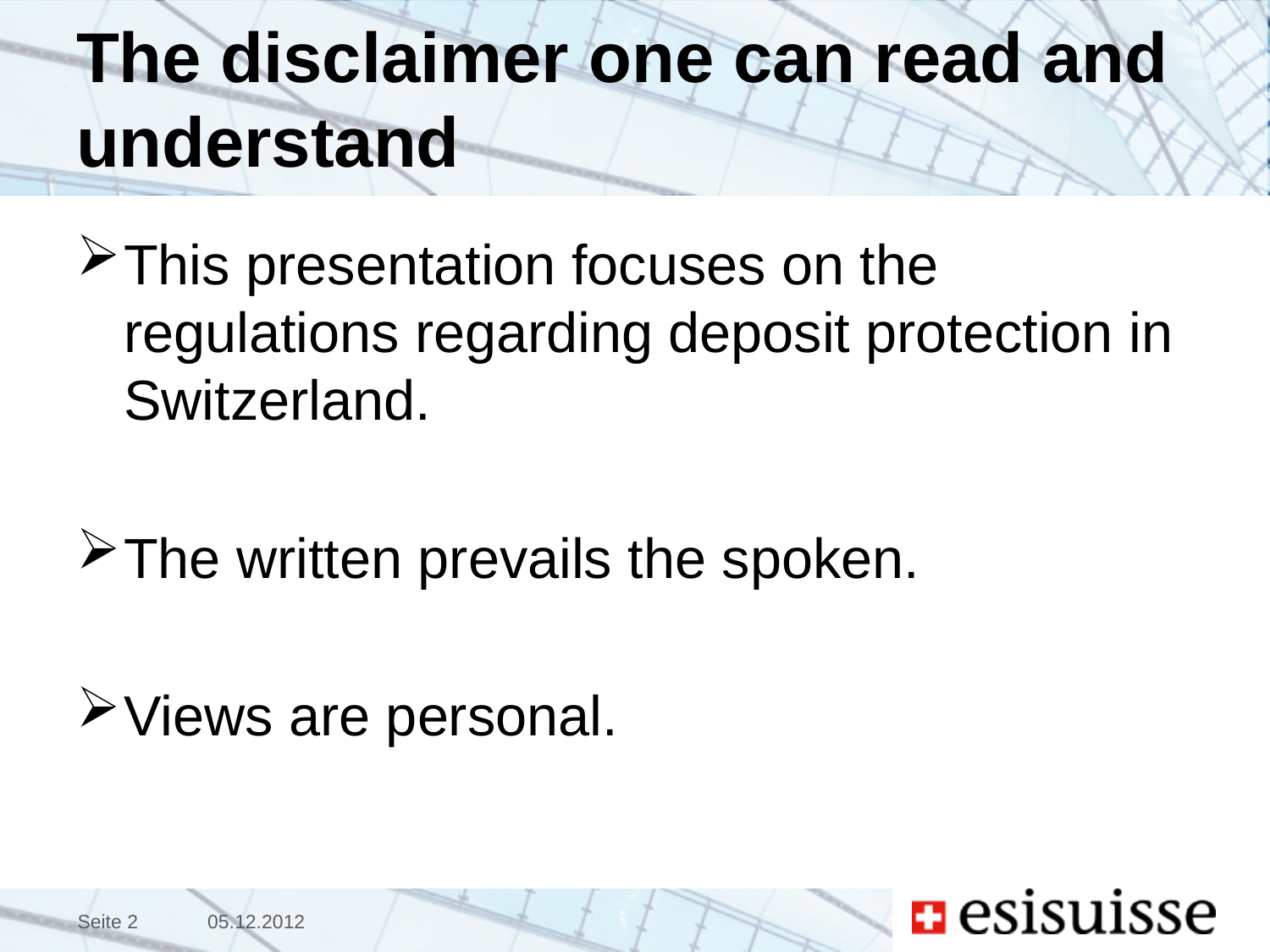

# The disclaimer one can read and understand
This presentation focuses on the regulations regarding deposit protection in Switzerland.

The written prevails the spoken.

Views are personal.
Seite 2
05.12.2012